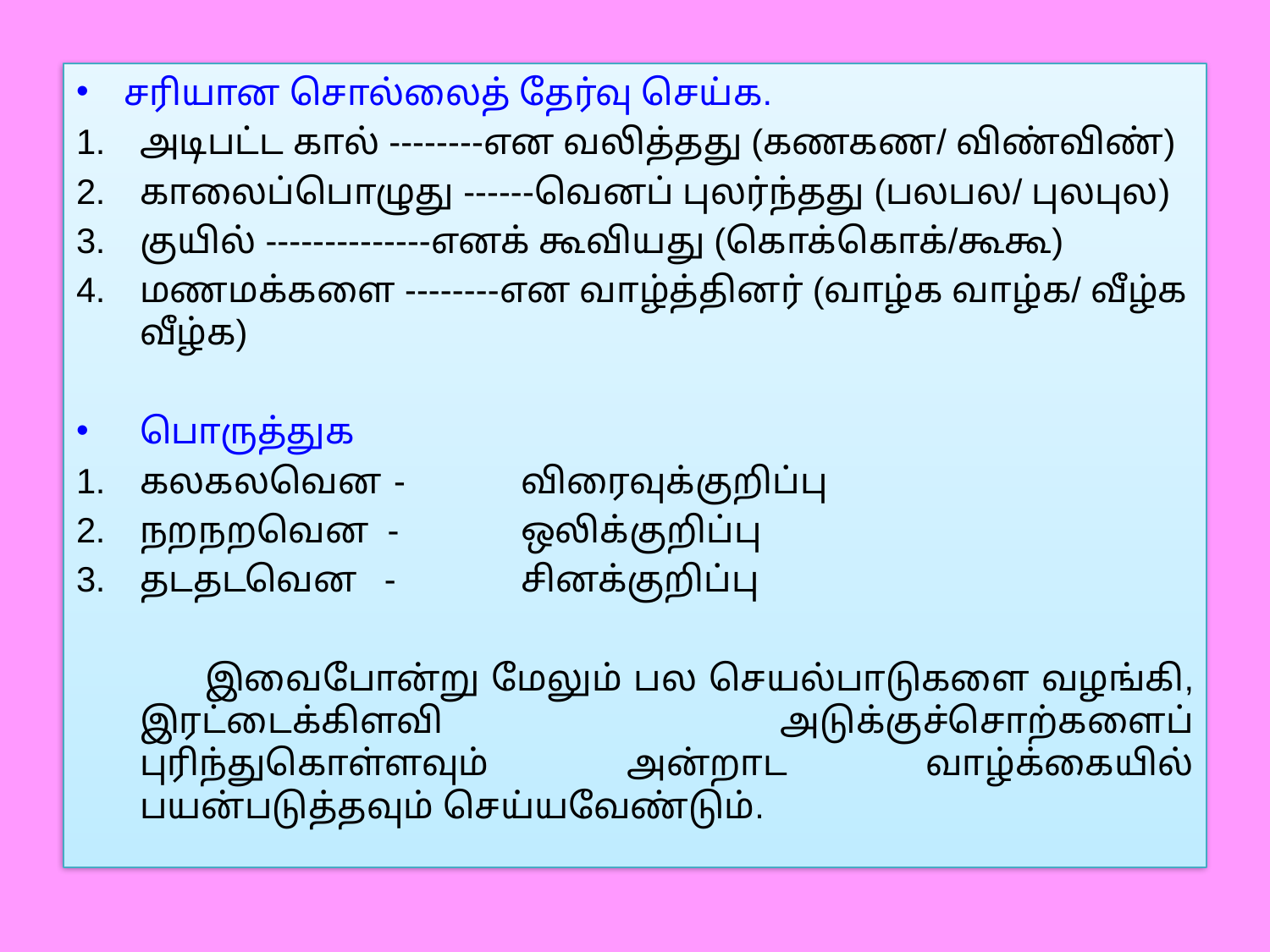

சரியான சொல்லைத் தேர்வு செய்க.
அடிபட்ட கால் --------என வலித்தது (கணகண/ விண்விண்)
காலைப்பொழுது ------வெனப் புலர்ந்தது (பலபல/ புலபுல)
குயில் --------------எனக் கூவியது (கொக்கொக்/கூகூ)
மணமக்களை --------என வாழ்த்தினர் (வாழ்க வாழ்க/ வீழ்க வீழ்க)

பொருத்துக
கலகலவென	-	விரைவுக்குறிப்பு
நறநறவென  -	ஒலிக்குறிப்பு
தடதடவென   -	சினக்குறிப்பு

           இவைபோன்று மேலும் பல செயல்பாடுகளை வழங்கி, இரட்டைக்கிளவி அடுக்குச்சொற்களைப் புரிந்துகொள்ளவும் அன்றாட வாழ்க்கையில் பயன்படுத்தவும் செய்யவேண்டும்.